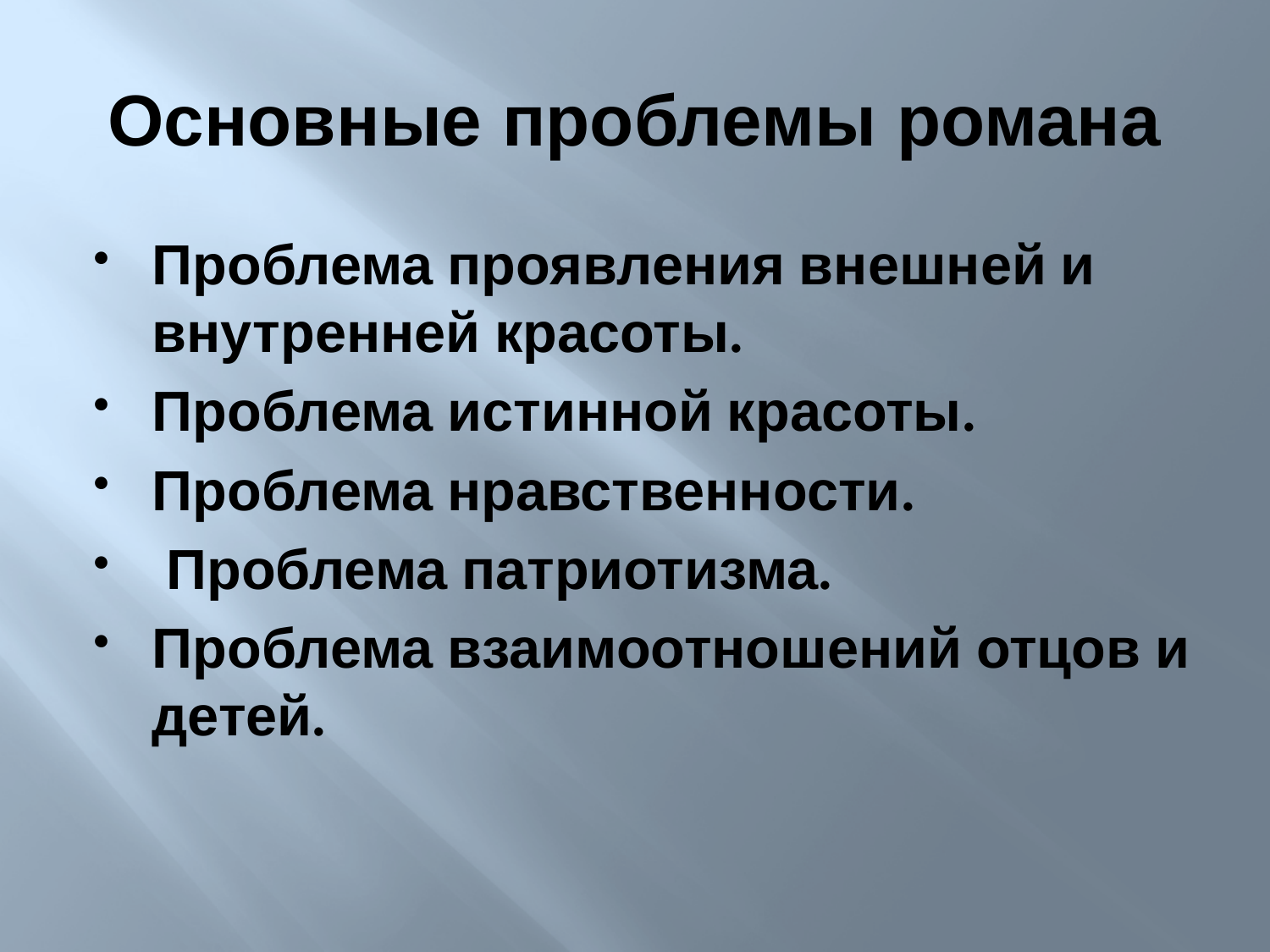

# Основные проблемы романа
Проблема проявления внешней и внутренней красоты.
Проблема истинной красоты.
Проблема нравственности.
 Проблема патриотизма.
Проблема взаимоотношений отцов и детей.